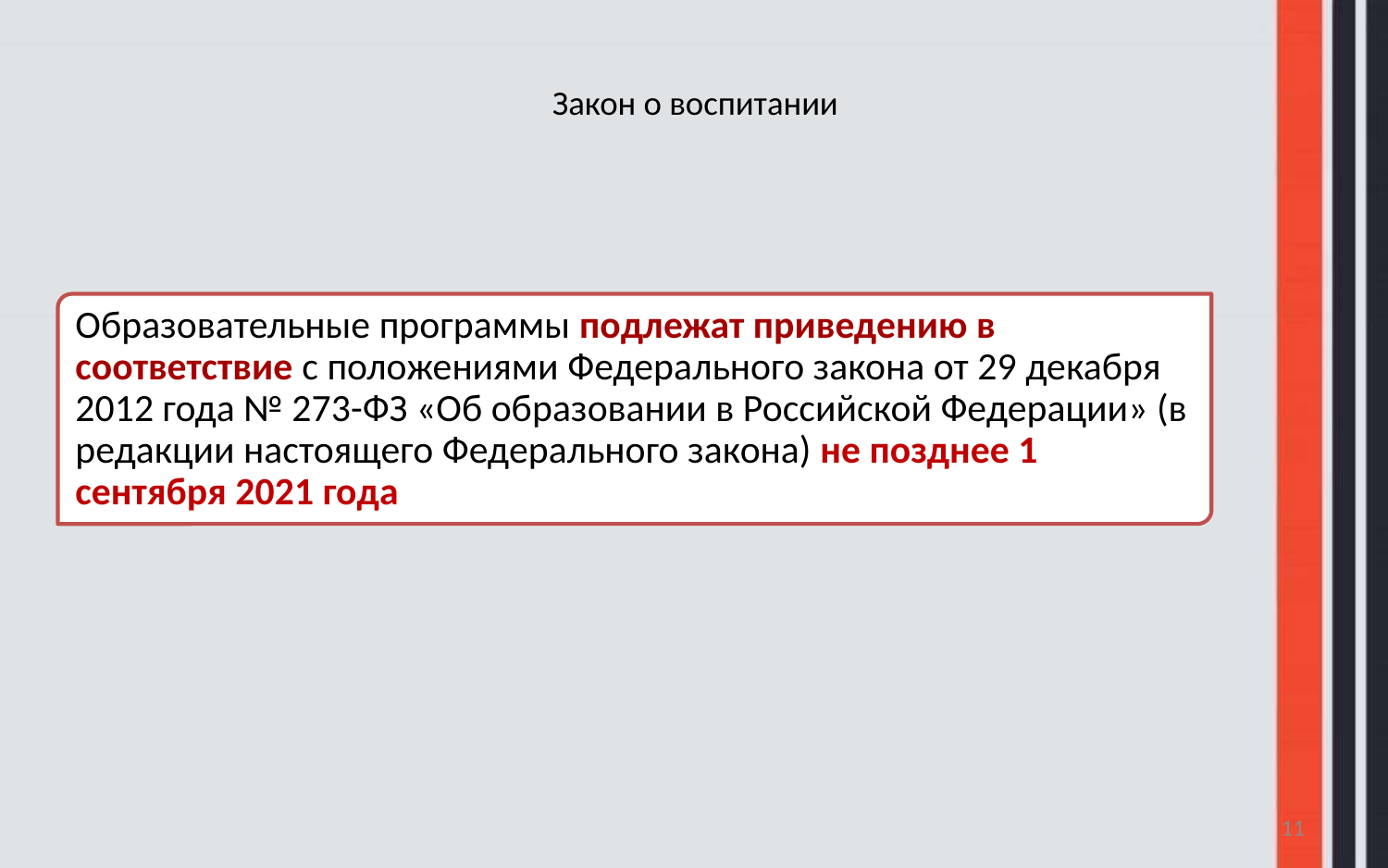

# Закон о воспитании
Образовательные программы подлежат приведению в соответствие с положениями Федерального закона от 29 декабря 2012 года № 273-ФЗ «Об образовании в Российской Федерации» (в редакции настоящего Федерального закона) не позднее 1 сентября 2021 года
11